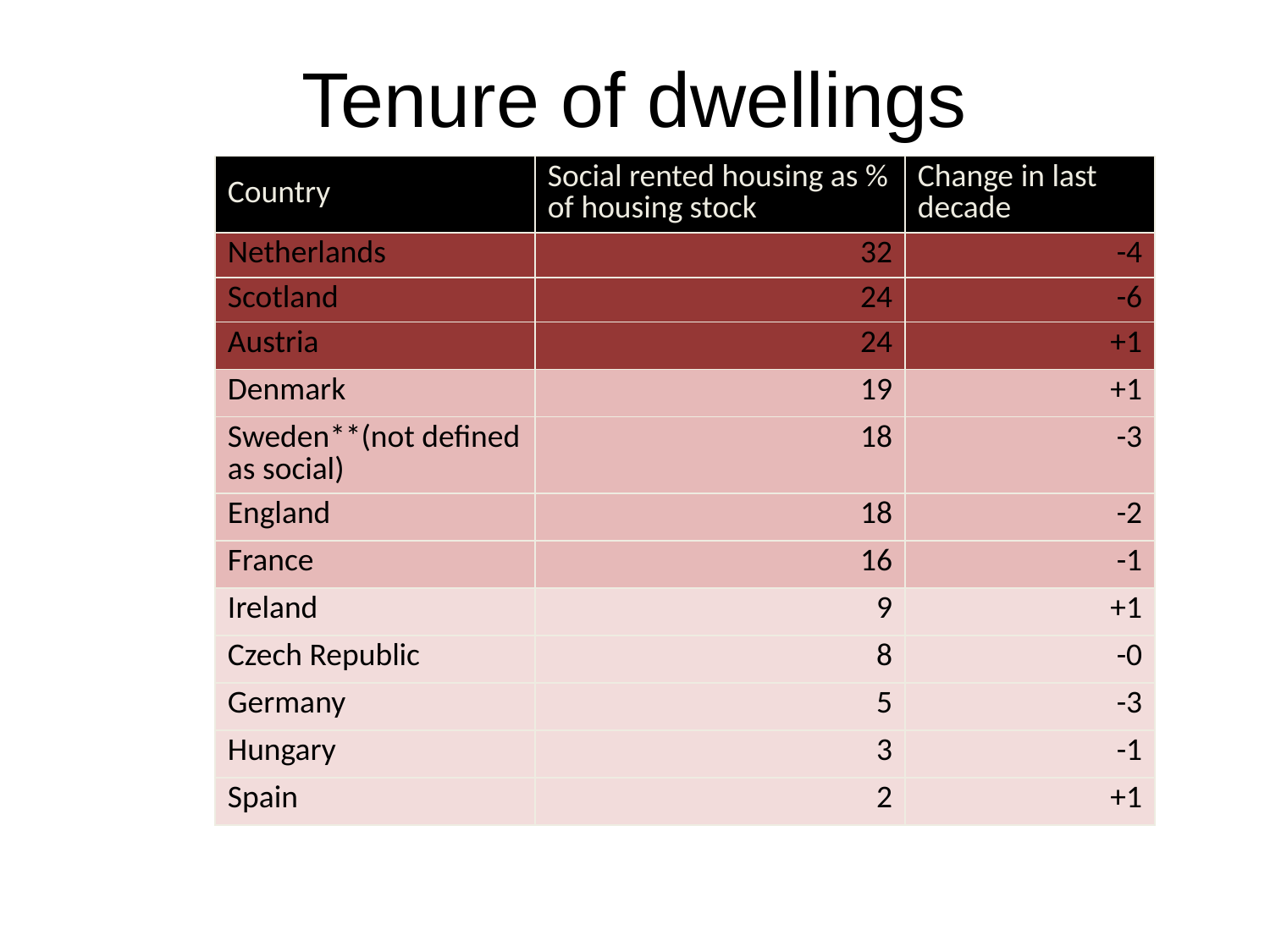

# Tenure of dwellings
| Country | Social rented housing as % of housing stock | Change in last decade |
| --- | --- | --- |
| Netherlands | 32 | -4 |
| Scotland | 24 | -6 |
| Austria | 24 | +1 |
| Denmark | 19 | +1 |
| Sweden\*\*(not defined as social) | 18 | -3 |
| England | 18 | -2 |
| France | 16 | -1 |
| Ireland | 9 | +1 |
| Czech Republic | 8 | -0 |
| Germany | 5 | -3 |
| Hungary | 3 | -1 |
| Spain | 2 | +1 |